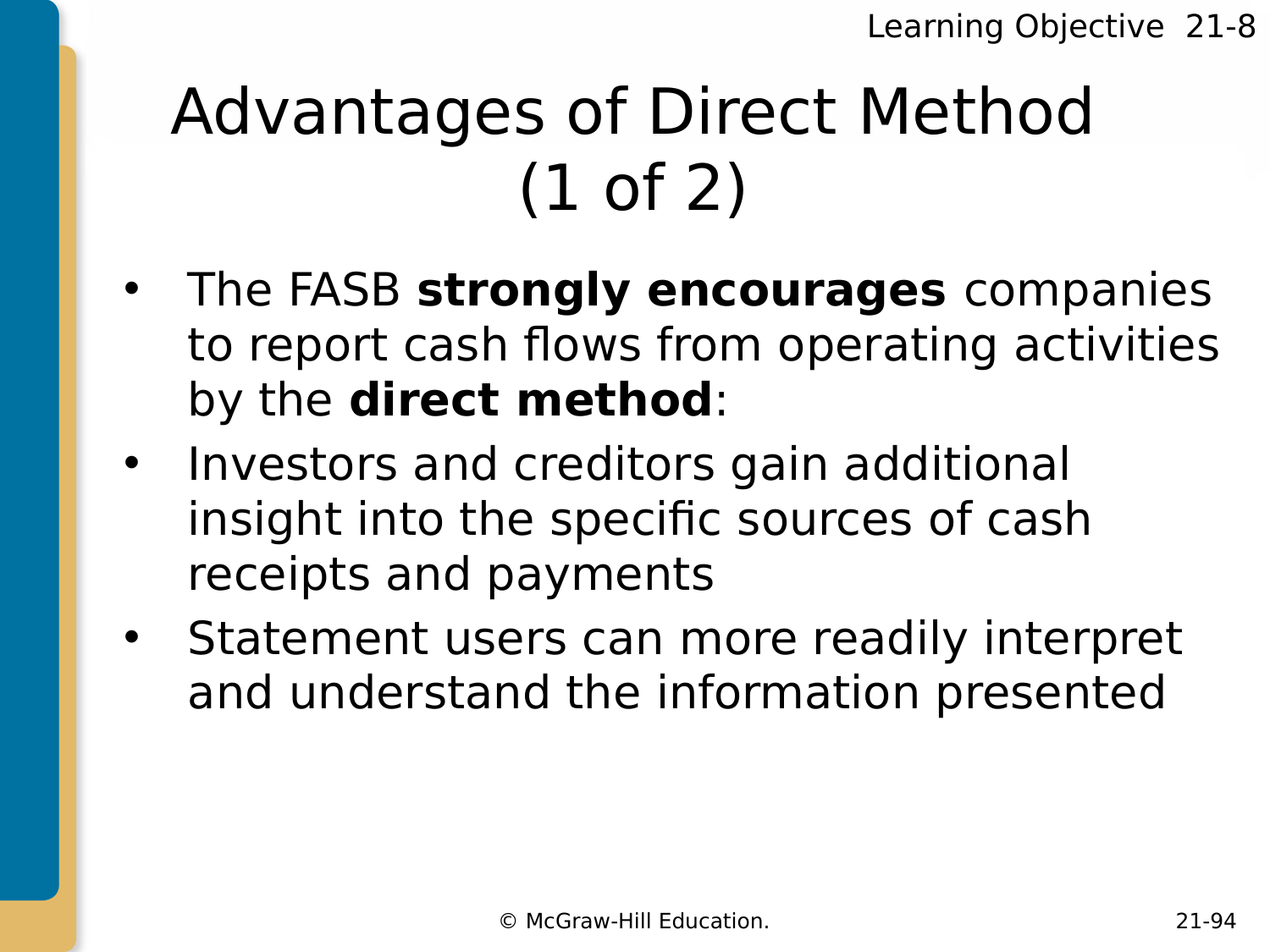

Learning Objective  21-8
# Advantages of Direct Method (1 of 2)
The FASB strongly encourages companies to report cash flows from operating activities by the direct method:
Investors and creditors gain additional insight into the specific sources of cash receipts and payments
Statement users can more readily interpret and understand the information presented